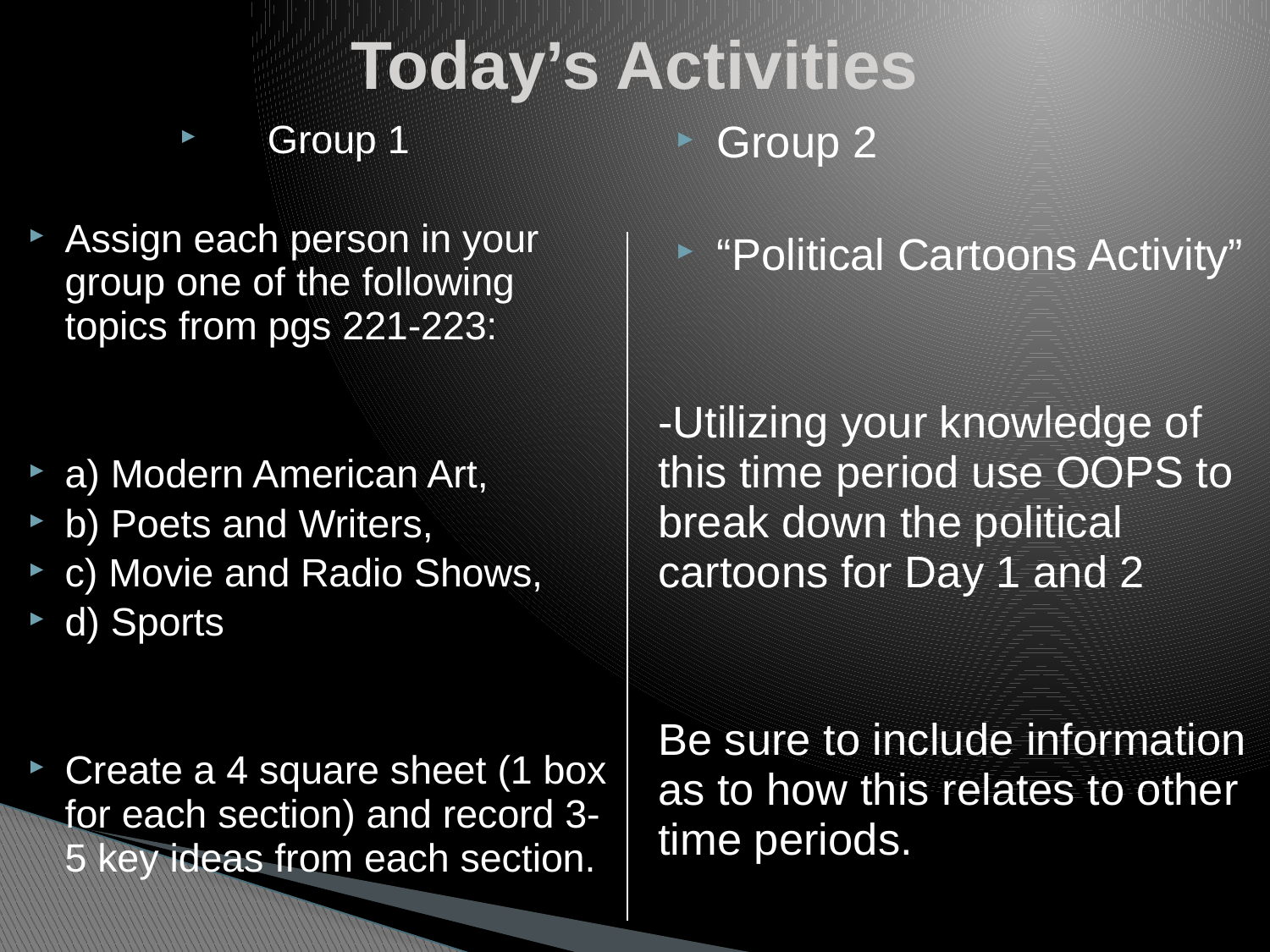

# Today’s Activities
Group 1

Assign each person in your group one of the following topics from pgs 221-223:

a) Modern American Art,
b) Poets and Writers,
c) Movie and Radio Shows,
d) Sports

Create a 4 square sheet (1 box for each section) and record 3-5 key ideas from each section.

Group 2

“Political Cartoons Activity”

-Utilizing your knowledge of this time period use OOPS to break down the political cartoons for Day 1 and 2

Be sure to include information as to how this relates to other time periods.